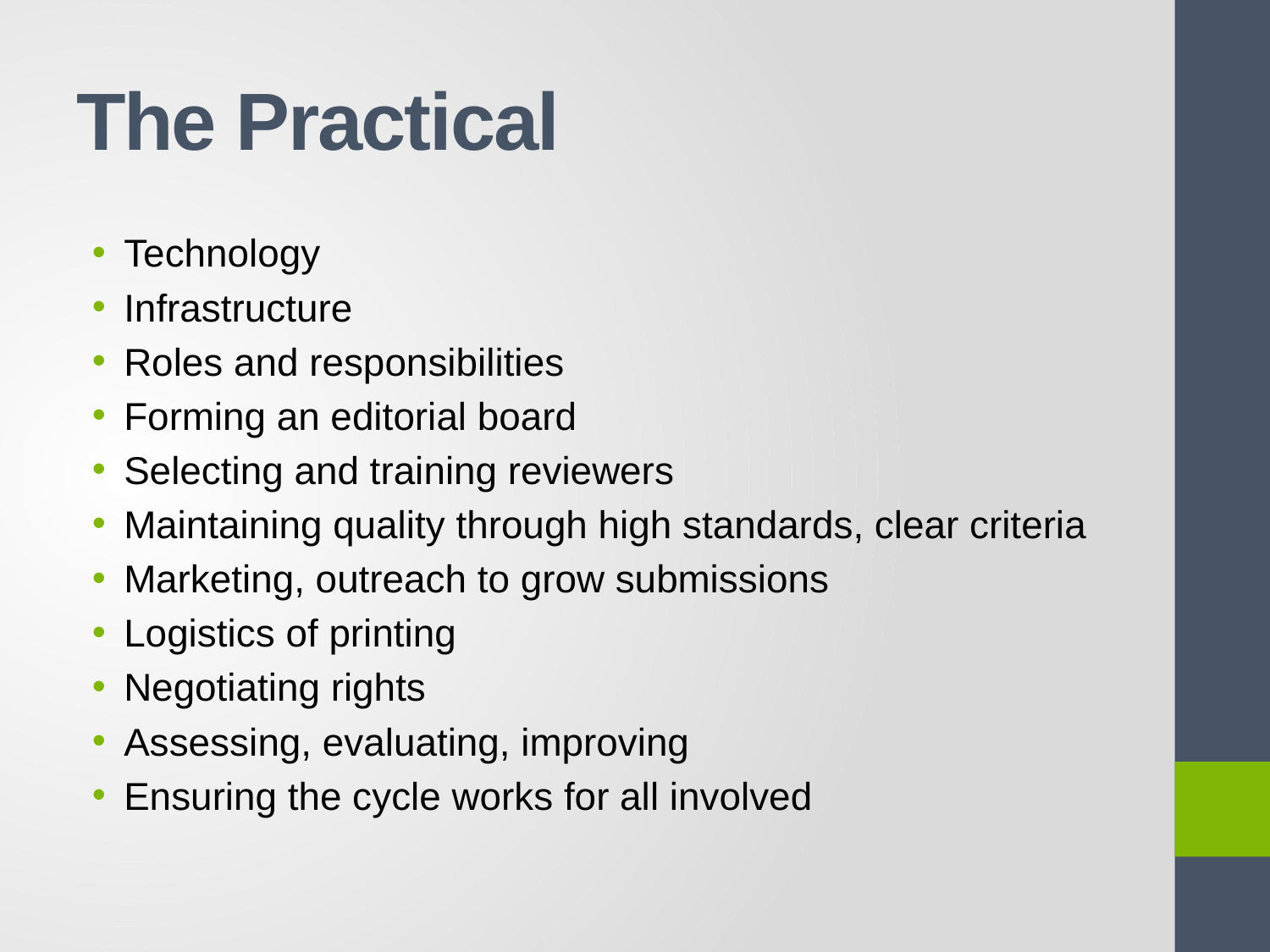

# The Practical
Technology
Infrastructure
Roles and responsibilities
Forming an editorial board
Selecting and training reviewers
Maintaining quality through high standards, clear criteria
Marketing, outreach to grow submissions
Logistics of printing
Negotiating rights
Assessing, evaluating, improving
Ensuring the cycle works for all involved